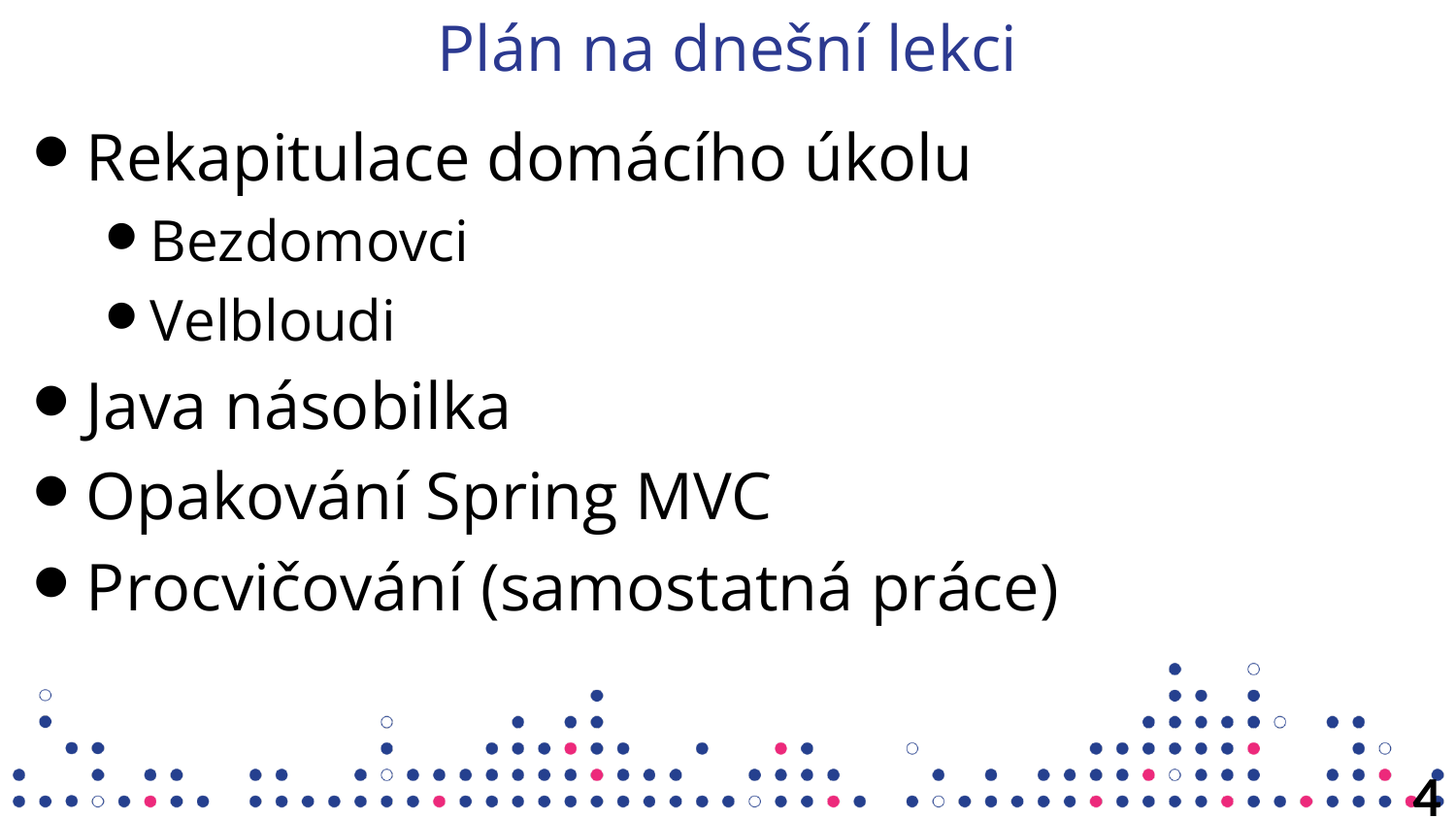

# Plán na dnešní lekci
Rekapitulace domácího úkolu
Bezdomovci
Velbloudi
Java násobilka
Opakování Spring MVC
Procvičování (samostatná práce)
4